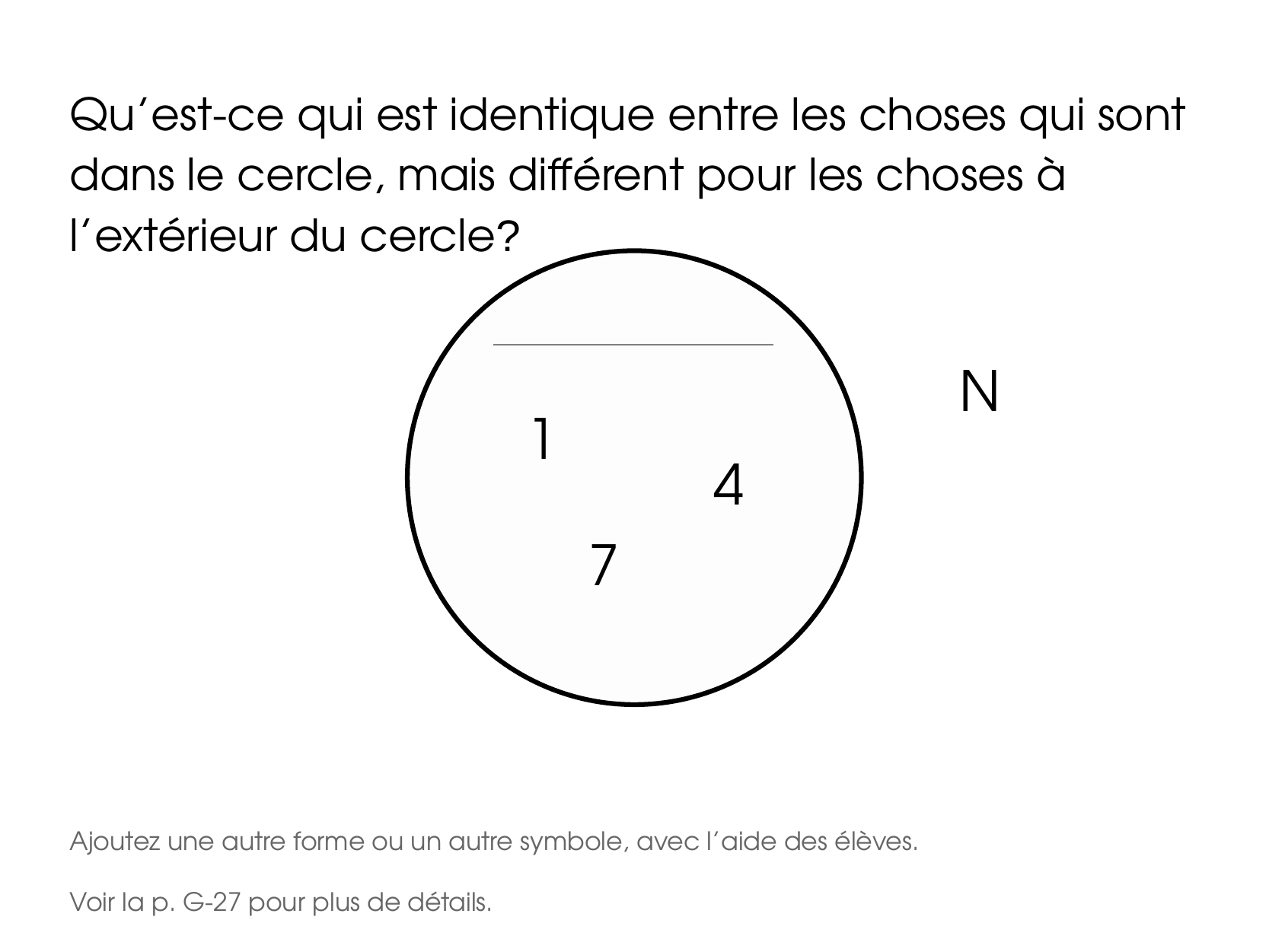

Qu’est-ce qui est identique entre les choses qui sont dans le cercle, mais différent pour les choses à l’extérieur du cercle?

1
4
7
N
Ajoutez une autre forme ou un autre symbole, avec l’aide des élèves.
Voir la p. G-27 pour plus de détails.